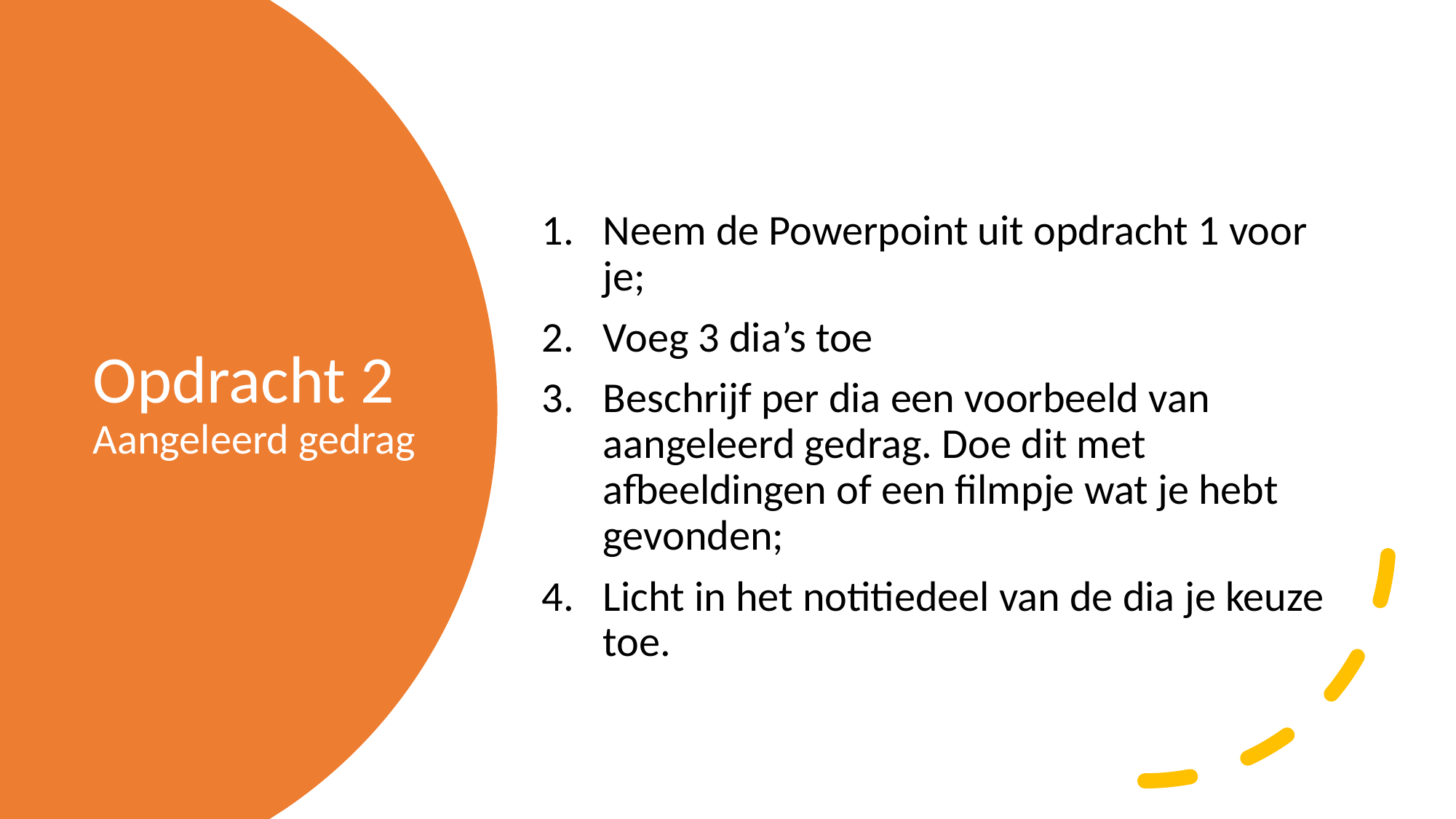

Neem de Powerpoint uit opdracht 1 voor je;
Voeg 3 dia’s toe
Beschrijf per dia een voorbeeld van aangeleerd gedrag. Doe dit met afbeeldingen of een filmpje wat je hebt gevonden;
Licht in het notitiedeel van de dia je keuze  toe.
# Opdracht 2 Aangeleerd gedrag